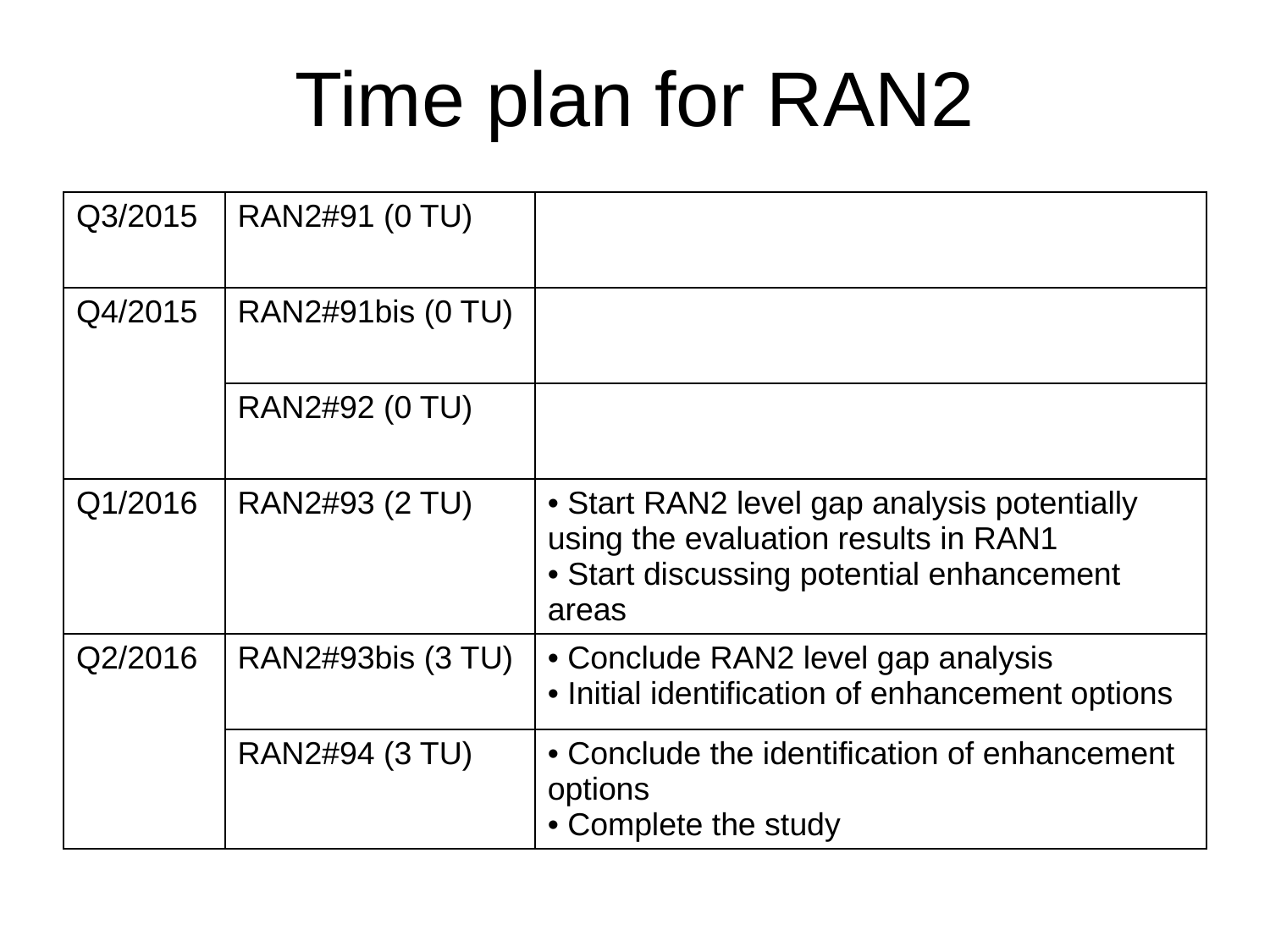

# Time plan for RAN2
| Q3/2015 | RAN2#91 (0 TU) |  |
| --- | --- | --- |
| Q4/2015 | RAN2#91bis (0 TU) |  |
|  | RAN2#92 (0 TU) |  |
| Q1/2016 | RAN2#93 (2 TU) | Start RAN2 level gap analysis potentially using the evaluation results in RAN1 Start discussing potential enhancement areas |
| Q2/2016 | RAN2#93bis (3 TU) | Conclude RAN2 level gap analysis Initial identification of enhancement options |
|  | RAN2#94 (3 TU) | Conclude the identification of enhancement options Complete the study |